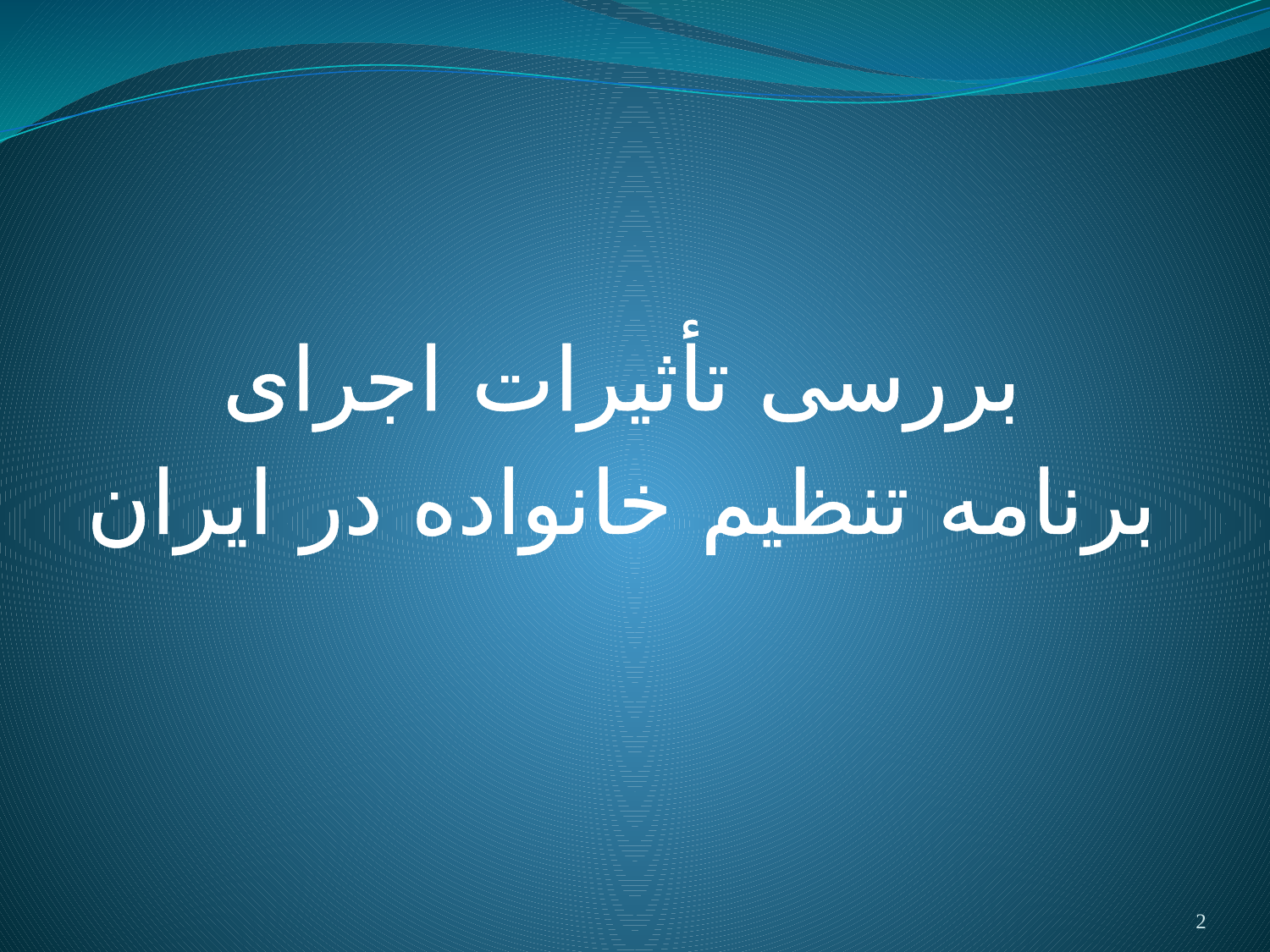

بررسی تأثیرات اجرای
برنامه تنظیم خانواده در ایران
2